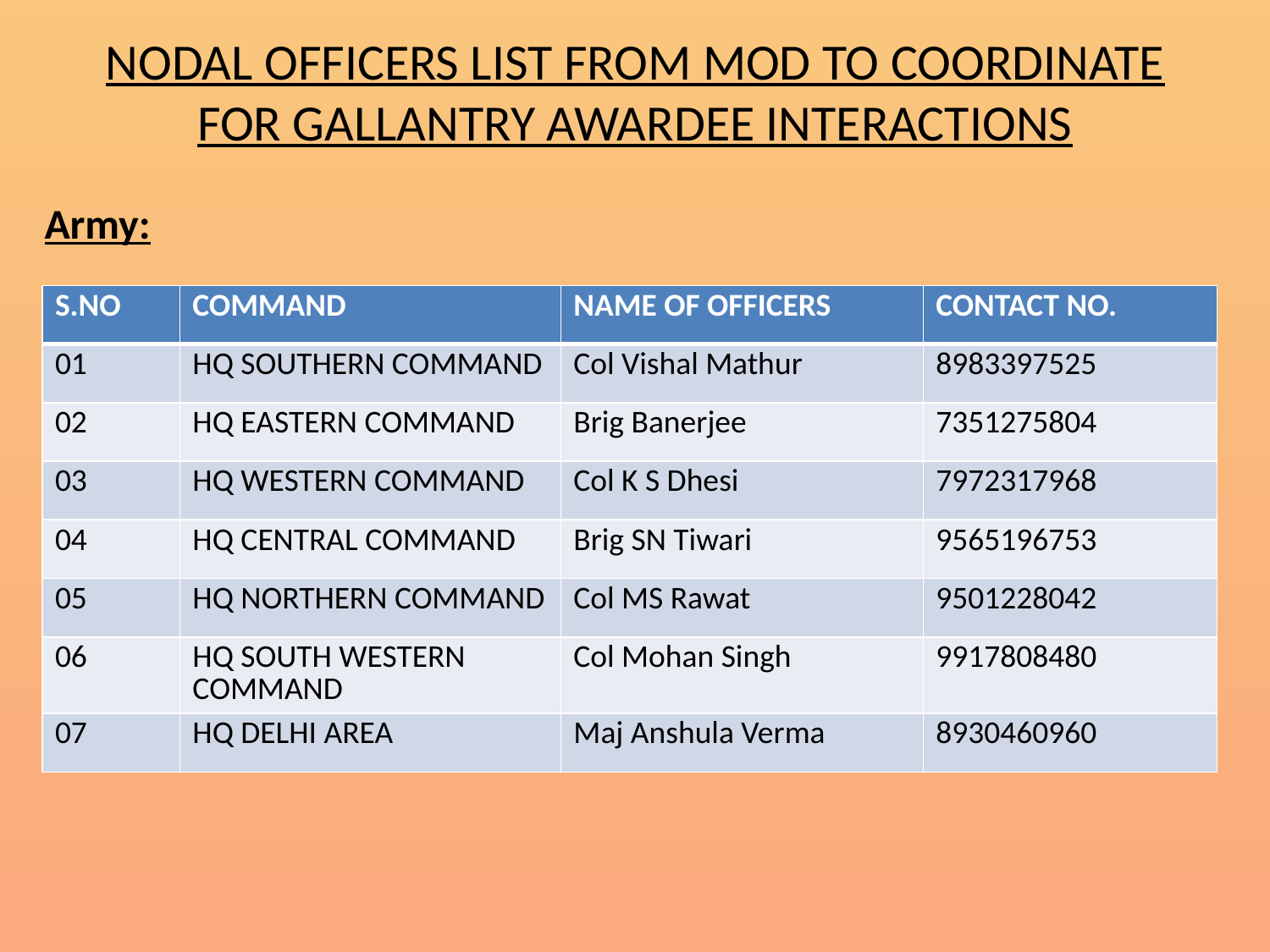

NODAL OFFICERS LIST FROM MOD TO COORDINATE FOR GALLANTRY AWARDEE INTERACTIONS
Army:

| S.NO | COMMAND | NAME OF OFFICERS | CONTACT NO. |
| --- | --- | --- | --- |
| 01 | HQ SOUTHERN COMMAND | Col Vishal Mathur | 8983397525 |
| 02 | HQ EASTERN COMMAND | Brig Banerjee | 7351275804 |
| 03 | HQ WESTERN COMMAND | Col K S Dhesi | 7972317968 |
| 04 | HQ CENTRAL COMMAND | Brig SN Tiwari | 9565196753 |
| 05 | HQ NORTHERN COMMAND | Col MS Rawat | 9501228042 |
| 06 | HQ SOUTH WESTERN COMMAND | Col Mohan Singh | 9917808480 |
| 07 | HQ DELHI AREA | Maj Anshula Verma | 8930460960 |